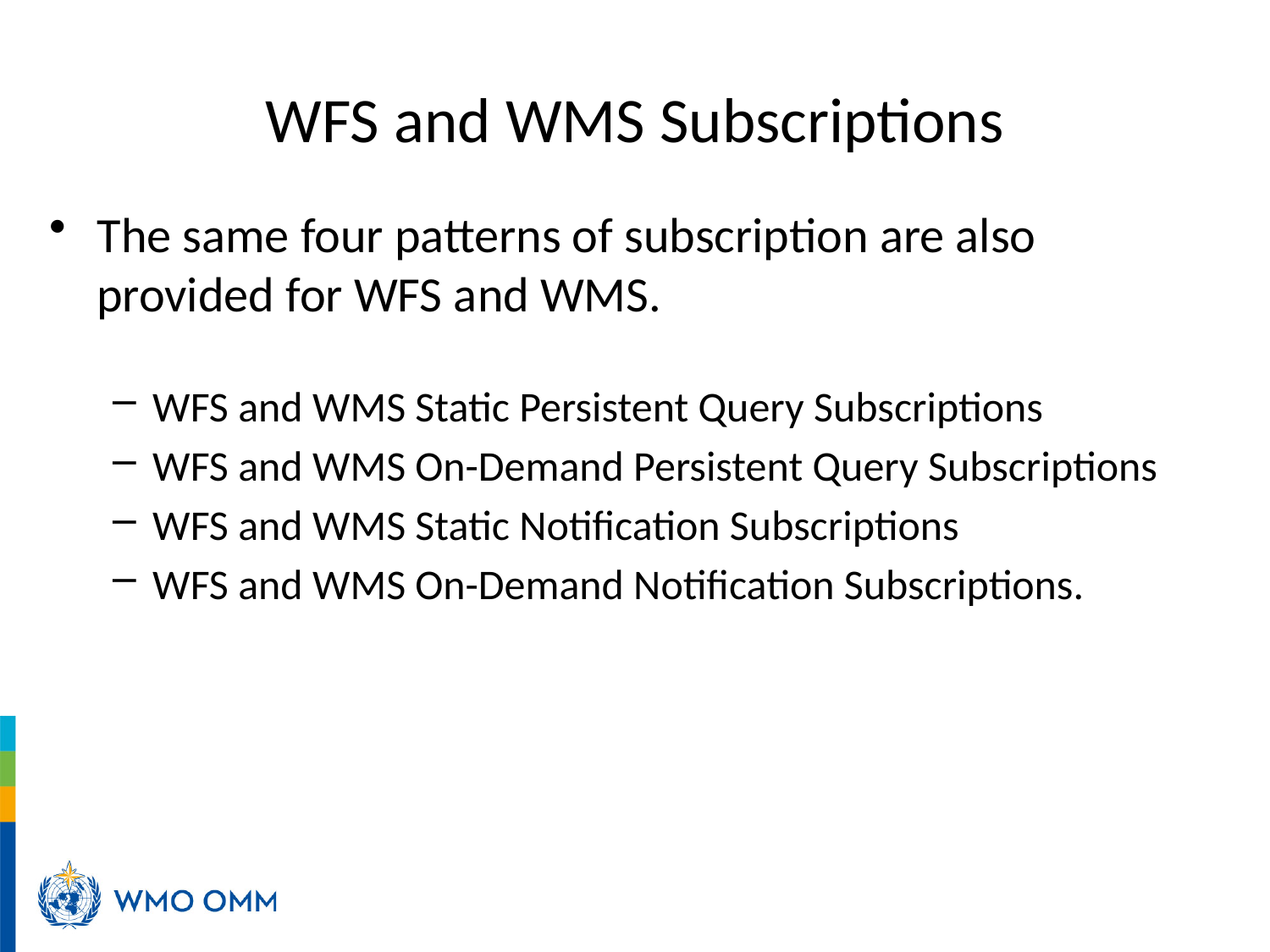

# WFS and WMS Subscriptions
The same four patterns of subscription are also provided for WFS and WMS.

WFS and WMS Static Persistent Query Subscriptions
WFS and WMS On-Demand Persistent Query Subscriptions
WFS and WMS Static Notification Subscriptions
WFS and WMS On-Demand Notification Subscriptions.